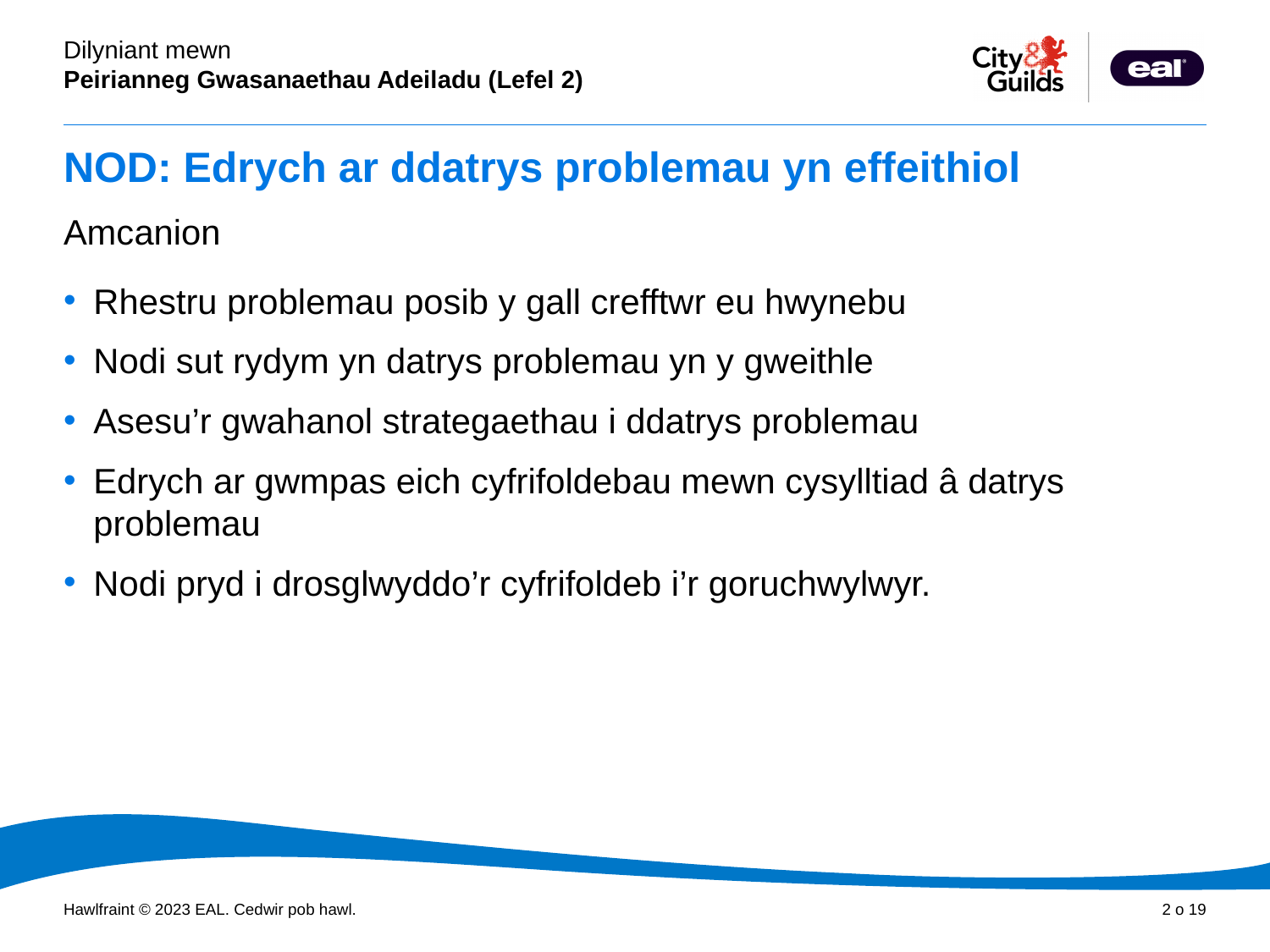

# NOD: Edrych ar ddatrys problemau yn effeithiol
Amcanion
Rhestru problemau posib y gall crefftwr eu hwynebu
Nodi sut rydym yn datrys problemau yn y gweithle
Asesu’r gwahanol strategaethau i ddatrys problemau
Edrych ar gwmpas eich cyfrifoldebau mewn cysylltiad â datrys problemau
Nodi pryd i drosglwyddo’r cyfrifoldeb i’r goruchwylwyr.